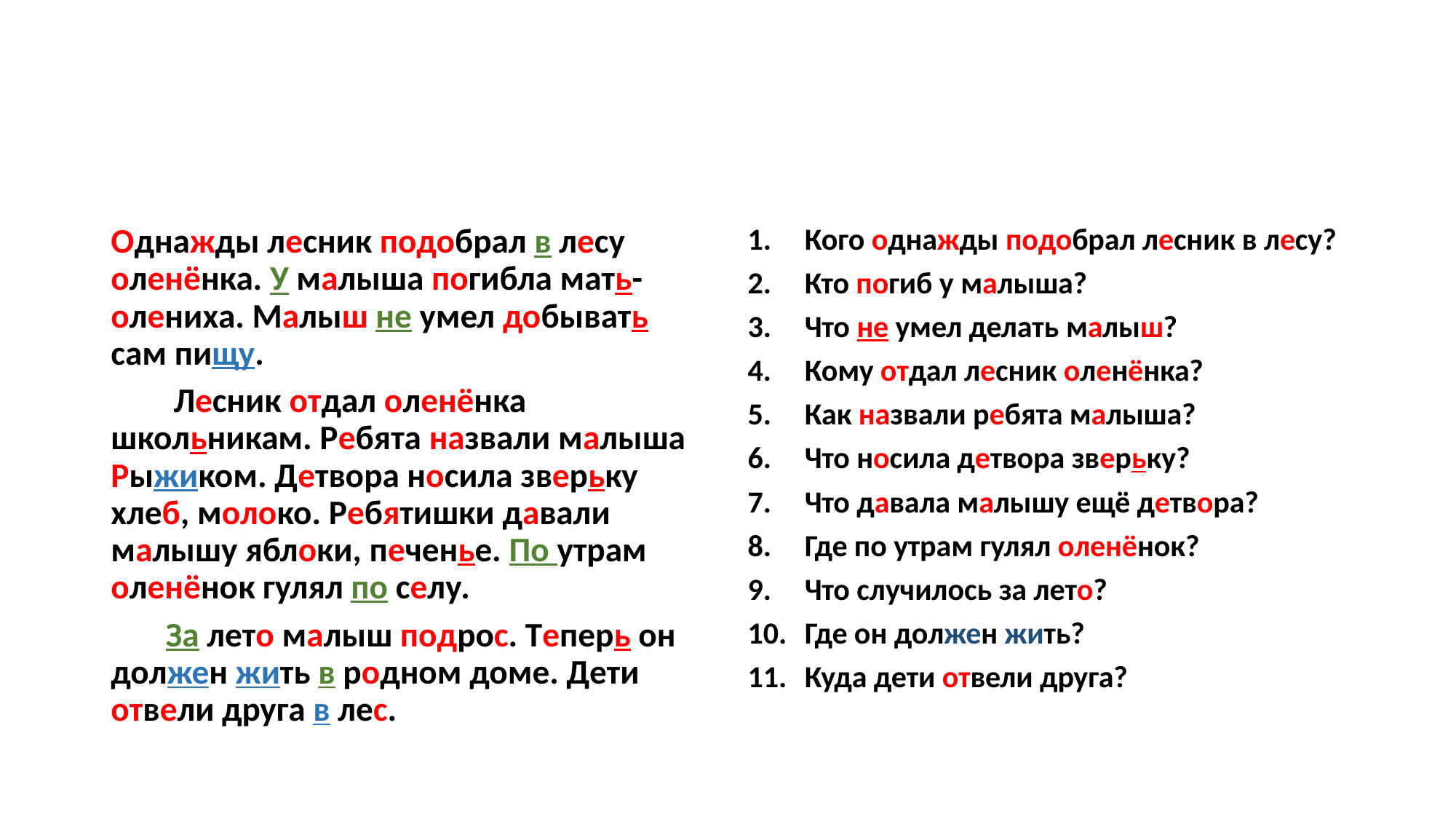

#
Однажды лесник подобрал в лесу оленёнка. У малыша погибла мать-олениха. Малыш не умел добывать сам пищу.
        Лесник отдал оленёнка школьникам. Ребята назвали малыша Рыжиком. Детвора носила зверьку хлеб, молоко. Ребятишки давали малышу яблоки, печенье. По утрам оленёнок гулял по селу.
       За лето малыш подрос. Теперь он должен жить в родном доме. Дети отвели друга в лес.

Кого однажды подобрал лесник в лесу?
Кто погиб у малыша?
Что не умел делать малыш?
Кому отдал лесник оленёнка?
Как назвали ребята малыша?
Что носила детвора зверьку?
Что давала малышу ещё детвора?
Где по утрам гулял оленёнок?
Что случилось за лето?
Где он должен жить?
Куда дети отвели друга?